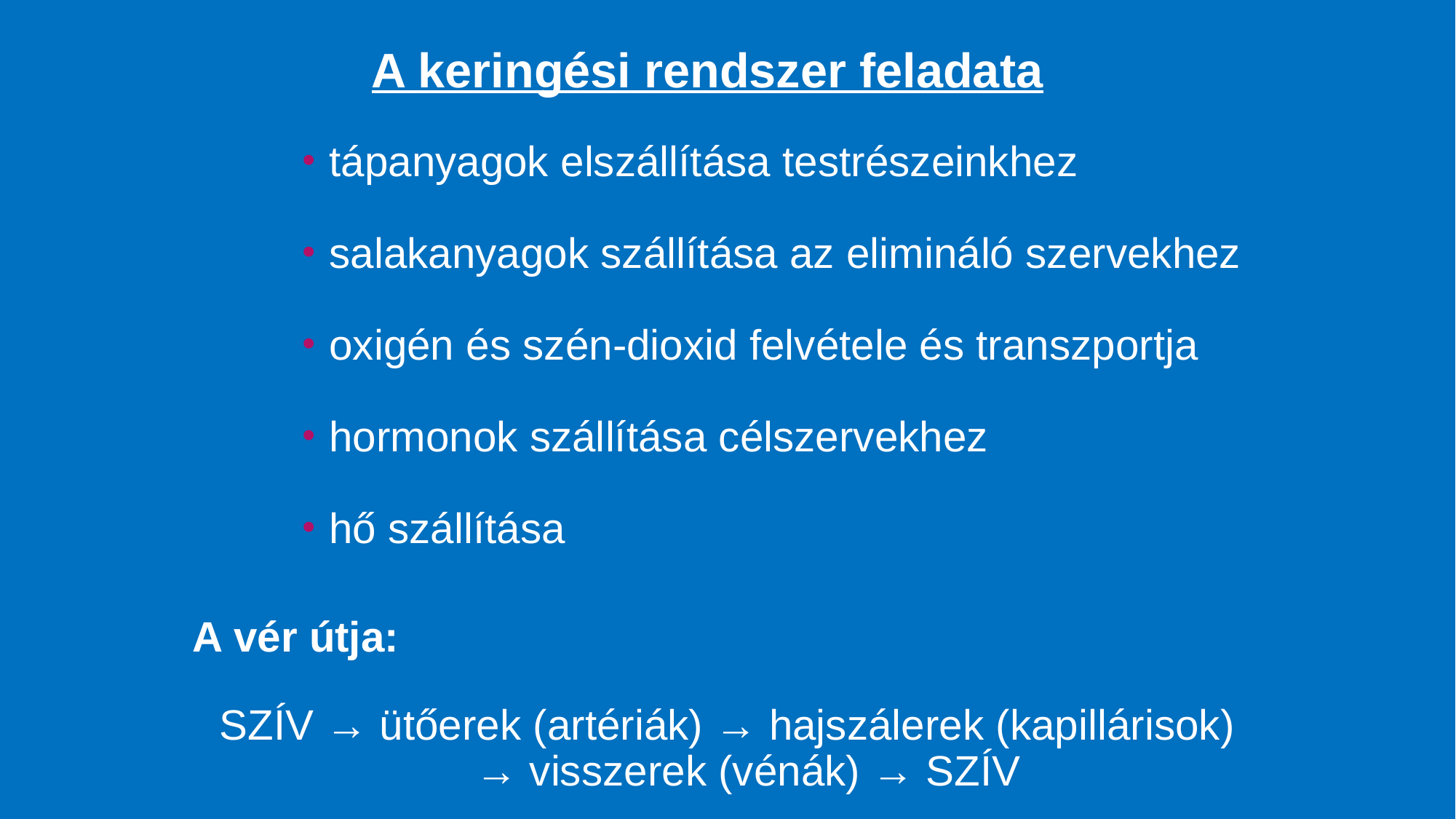

# A keringési rendszer feladata
tápanyagok elszállítása testrészeinkhez

salakanyagok szállítása az elimináló szervekhez

oxigén és szén-dioxid felvétele és transzportja

hormonok szállítása célszervekhez

hő szállítása

A vér útja:

SZÍV → ütőerek (artériák) → hajszálerek (kapillárisok) → visszerek (vénák) → SZÍV